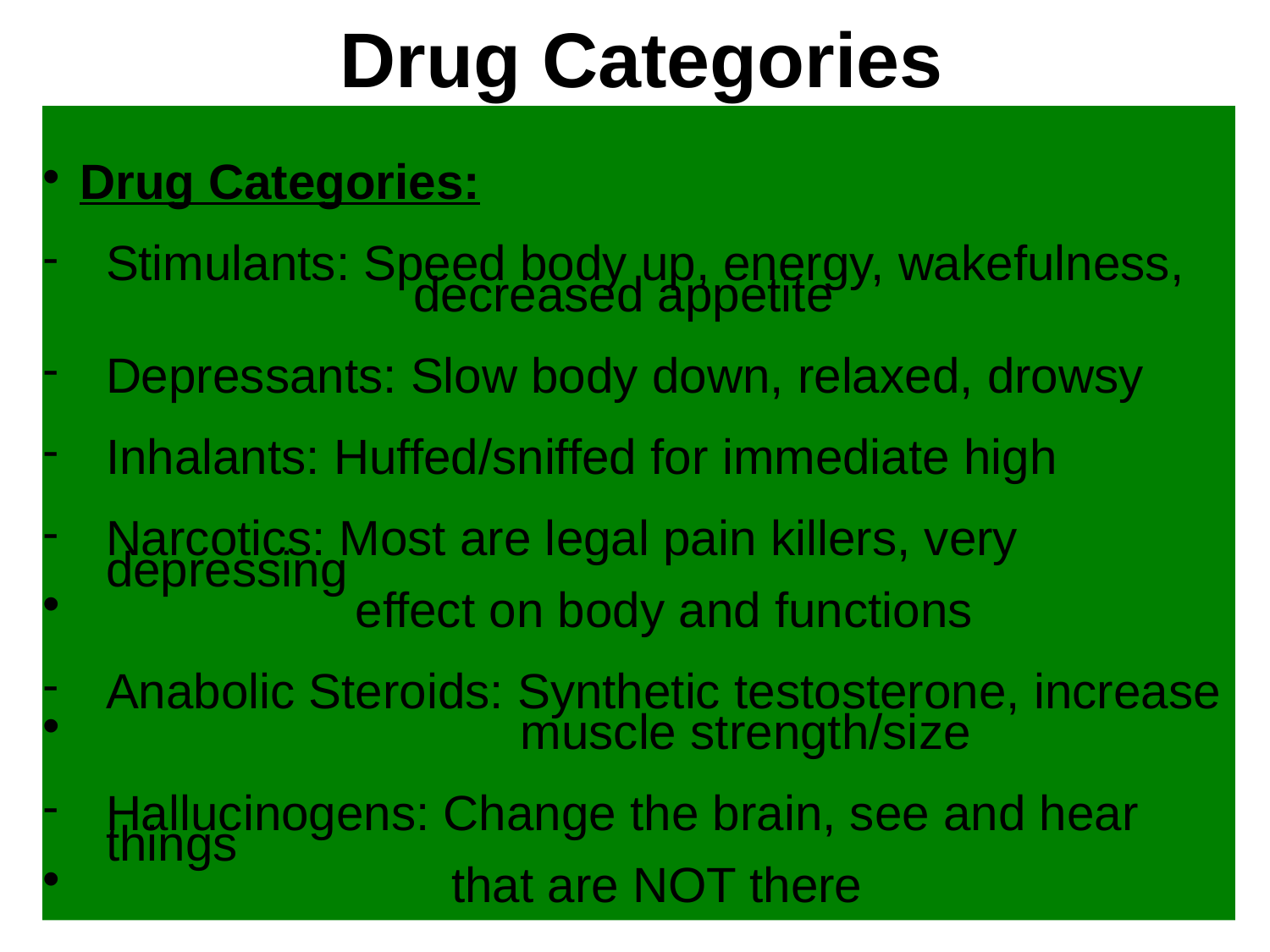

# Drug Categories

Drug Categories:

Stimulants: Speed body up, energy, wakefulness, 						decreased appetite

Depressants: Slow body down, relaxed, drowsy

Inhalants: Huffed/sniffed for immediate high

Narcotics: Most are legal pain killers, very depressing
	                    effect on body and functions

Anabolic Steroids: Synthetic testosterone, increase
	                                muscle strength/size

Hallucinogens: Change the brain, see and hear things
	                           that are NOT there